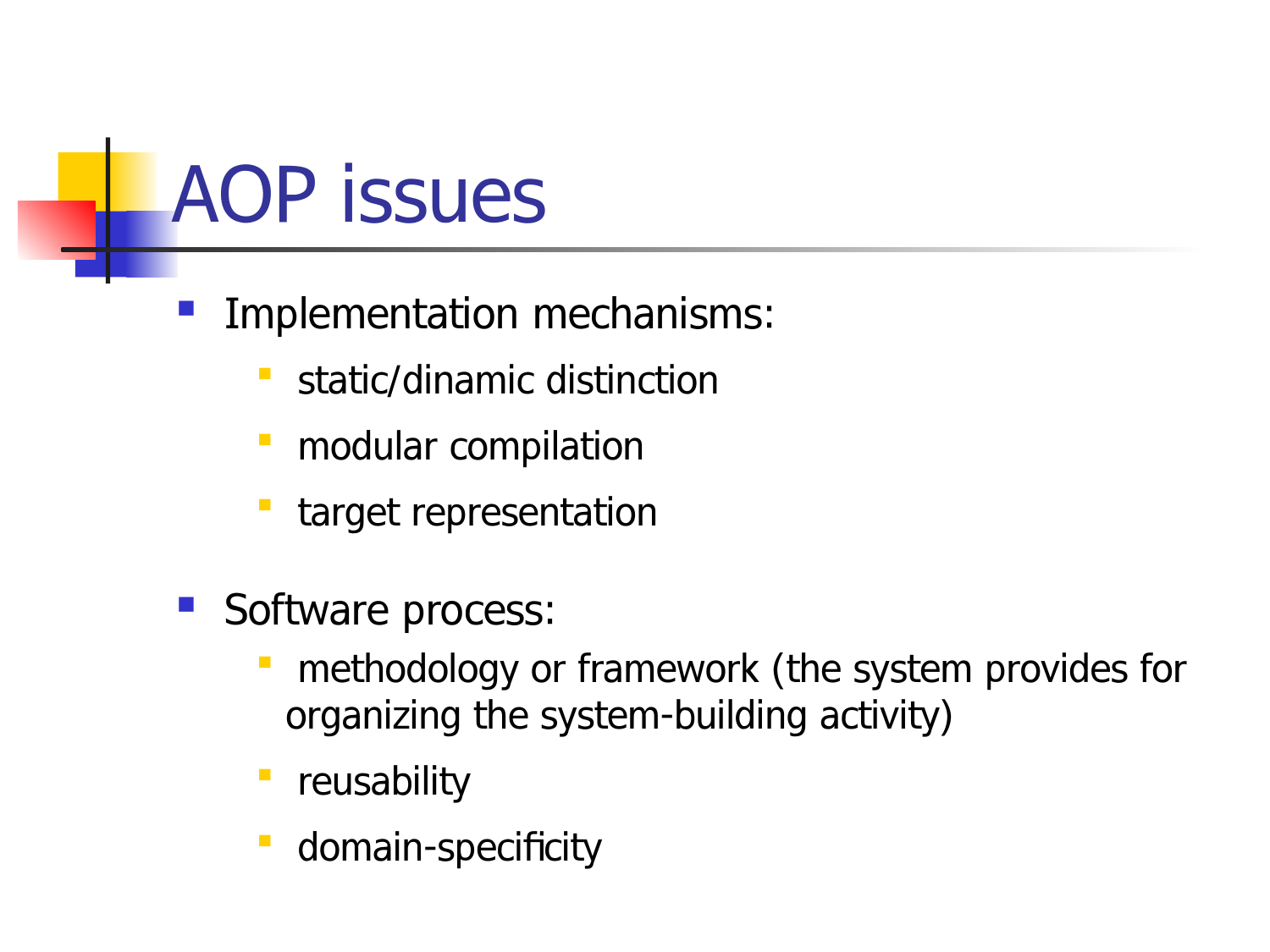

# AOP issues
Implementation mechanisms:

Software process:
 static/dinamic distinction
 modular compilation
 target representation
 methodology or framework (the system provides for organizing the system-building activity)
 reusability
 domain-specificity